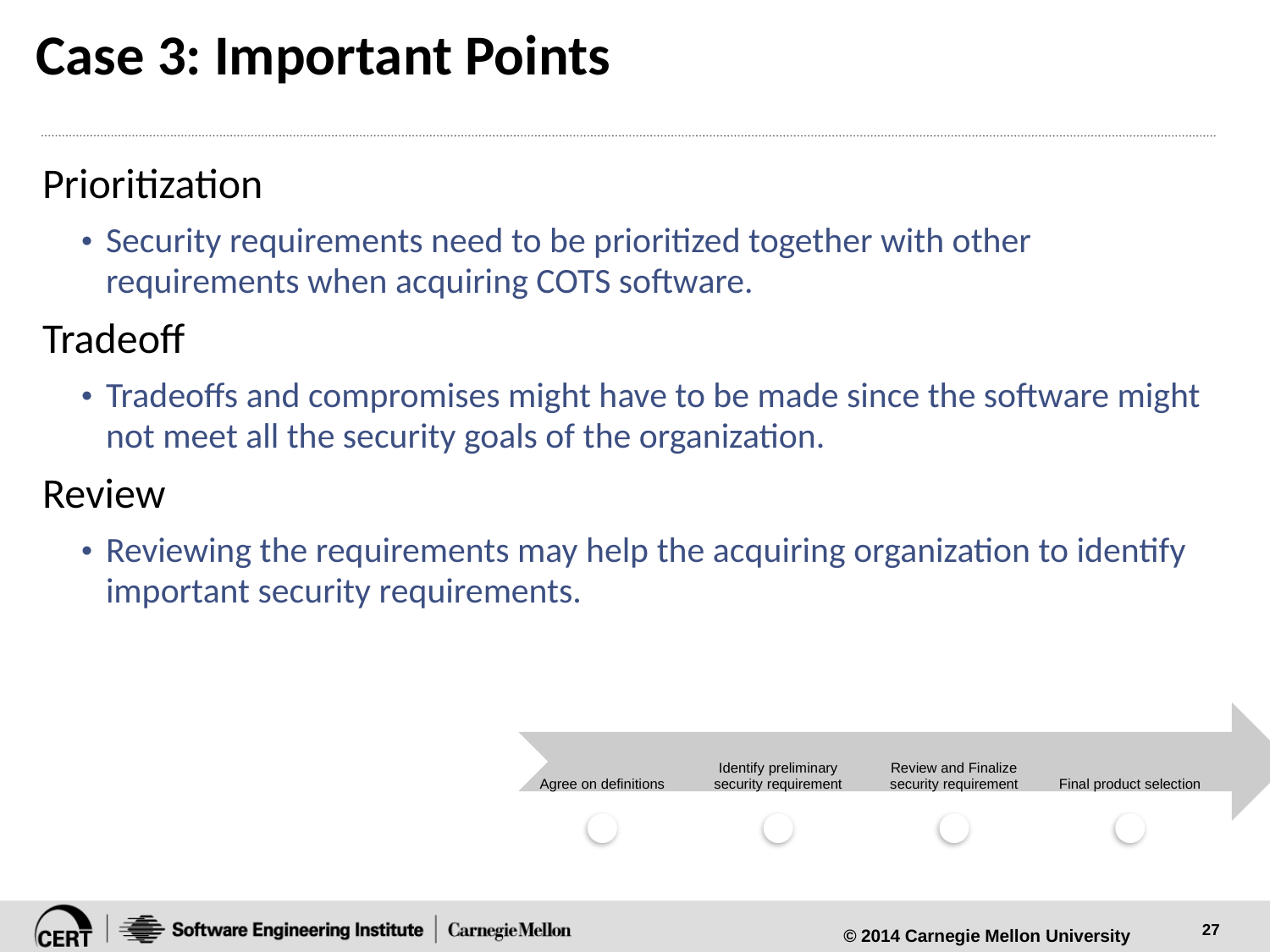

# Case 3: Important Points
Prioritization
Security requirements need to be prioritized together with other requirements when acquiring COTS software.
Tradeoff
Tradeoffs and compromises might have to be made since the software might not meet all the security goals of the organization.
Review
Reviewing the requirements may help the acquiring organization to identify important security requirements.

Agree on definitions
Identify preliminary security requirement
Review and Finalize security requirement
Final product selection